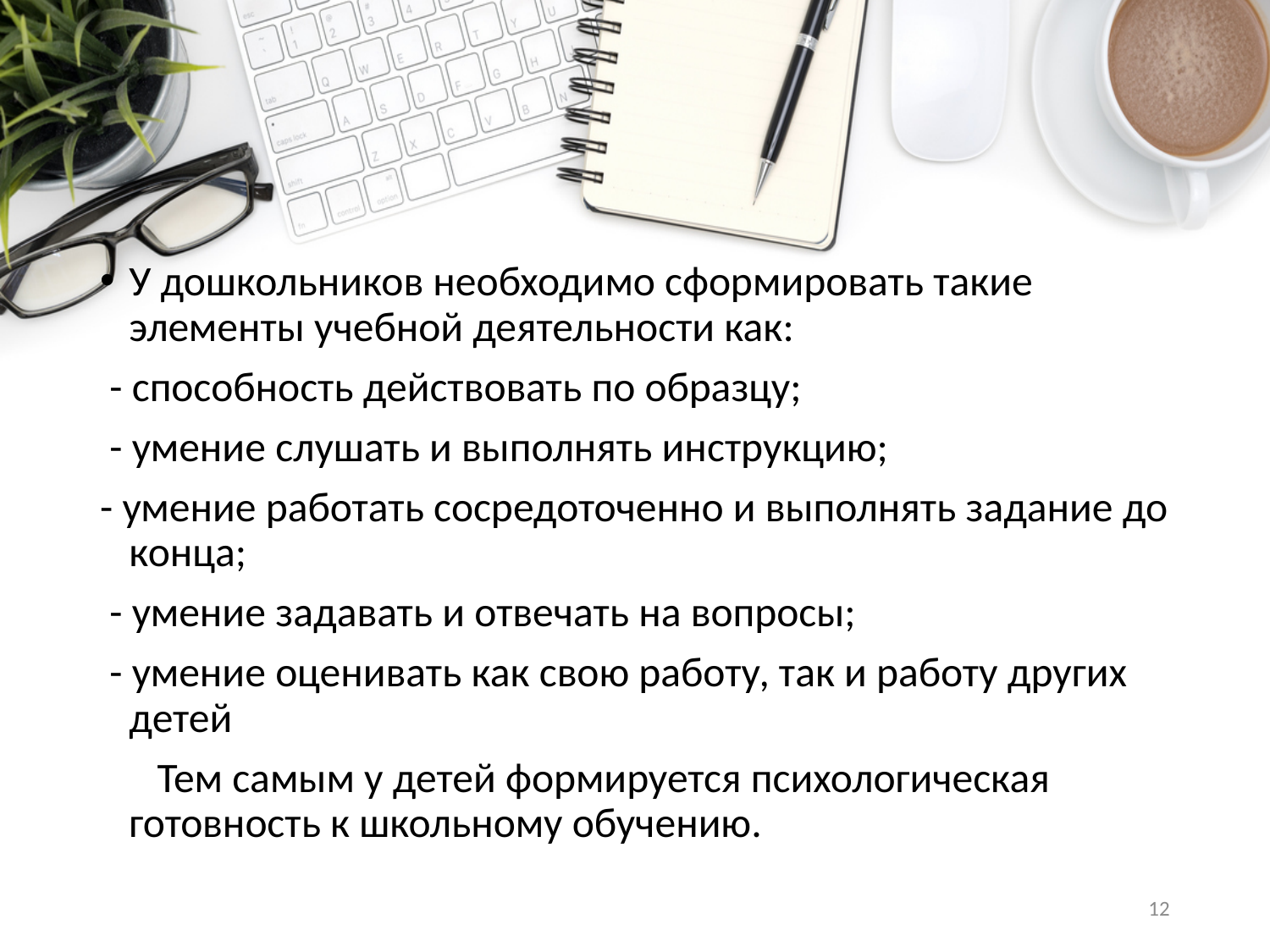

#
У дошкольников необходимо сформировать такие элементы учебной деятельности как:
 - способность действовать по образцу;
 - умение слушать и выполнять инструкцию;
- умение работать сосредоточенно и выполнять задание до конца;
 - умение задавать и отвечать на вопросы;
 - умение оценивать как свою работу, так и работу других детей
      Тем самым у детей формируется психологическая   готовность к школьному обучению.

12